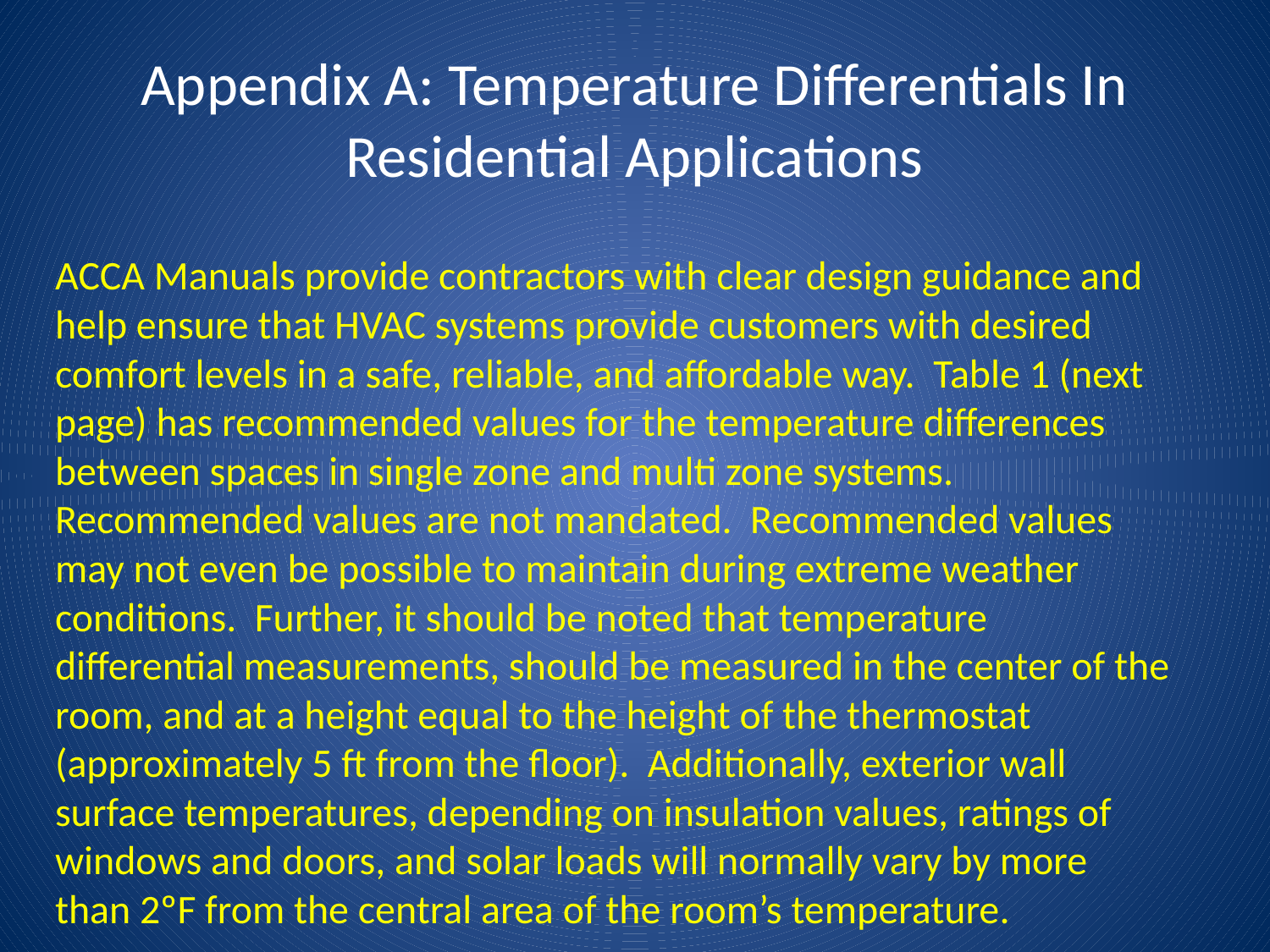

# Appendix A: Temperature Differentials In Residential Applications
ACCA Manuals provide contractors with clear design guidance and help ensure that HVAC systems provide customers with desired comfort levels in a safe, reliable, and affordable way.  Table 1 (next page) has recommended values for the temperature differences between spaces in single zone and multi zone systems.  Recommended values are not mandated.  Recommended values may not even be possible to maintain during extreme weather conditions.  Further, it should be noted that temperature differential measurements, should be measured in the center of the room, and at a height equal to the height of the thermostat (approximately 5 ft from the floor).  Additionally, exterior wall surface temperatures, depending on insulation values, ratings of windows and doors, and solar loads will normally vary by more than 2ºF from the central area of the room’s temperature.